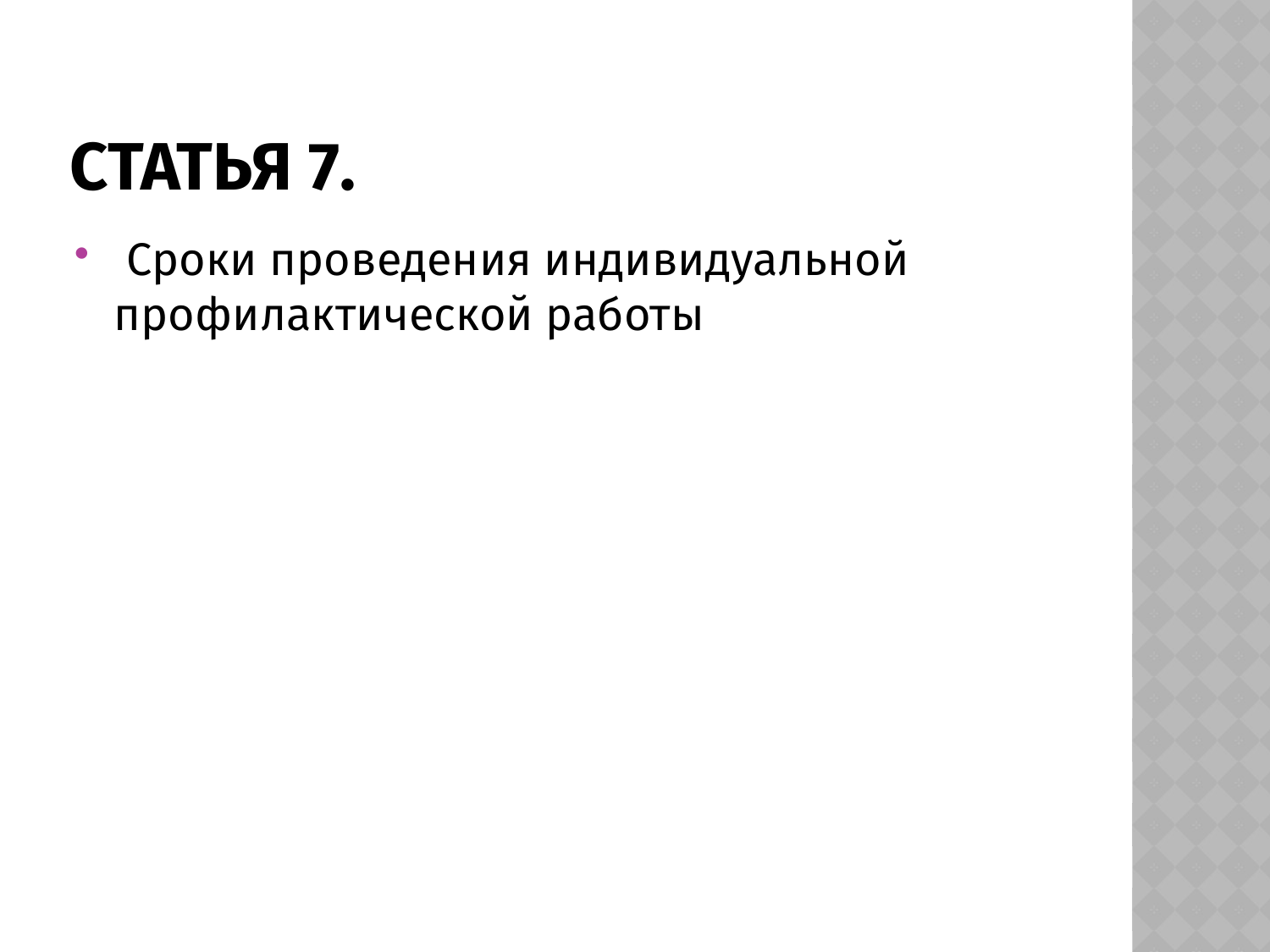

# Статья 7.
 Сроки проведения индивидуальной профилактической работы